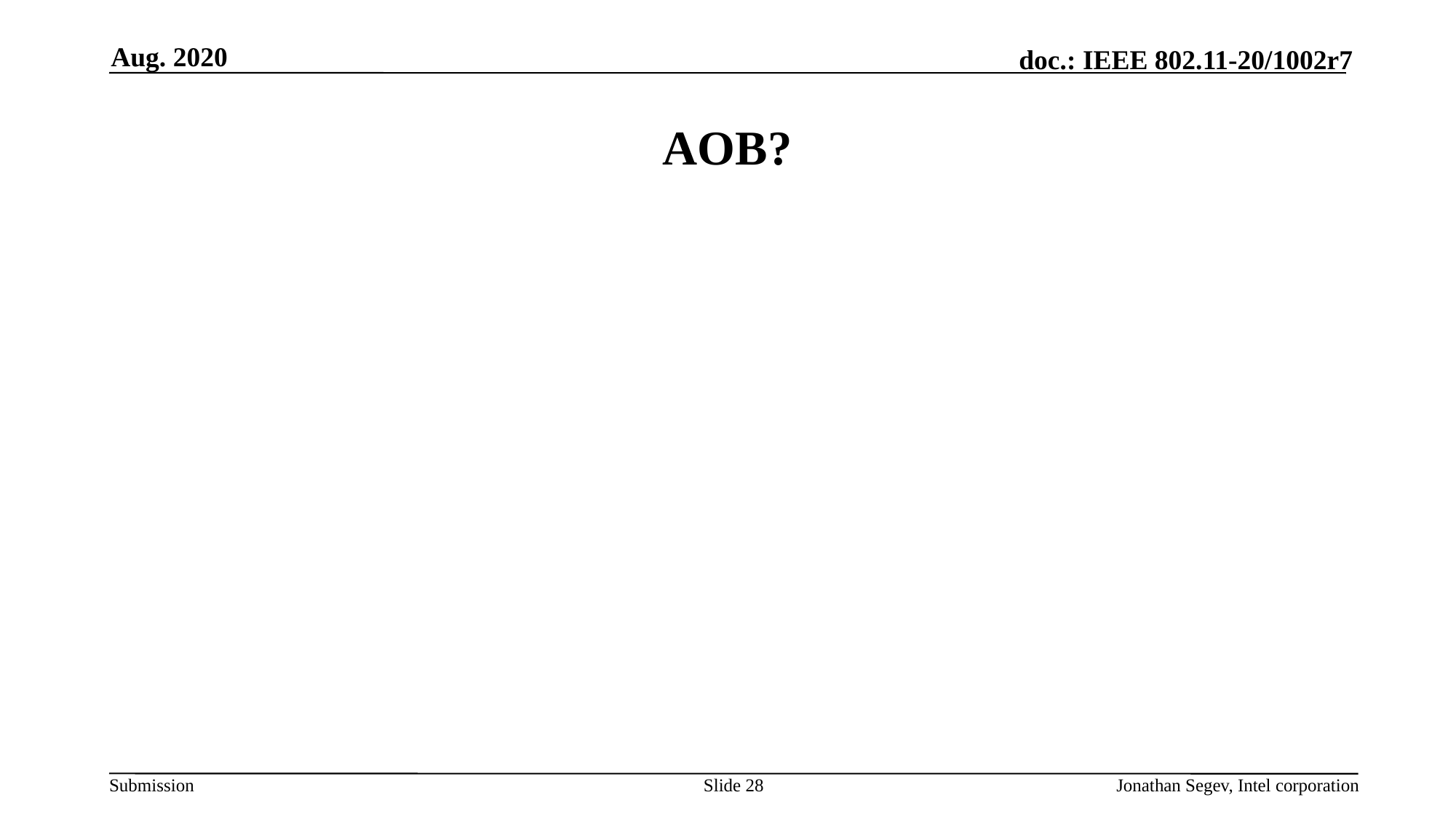

Aug. 2020
# AOB?

Slide 28
Jonathan Segev, Intel corporation